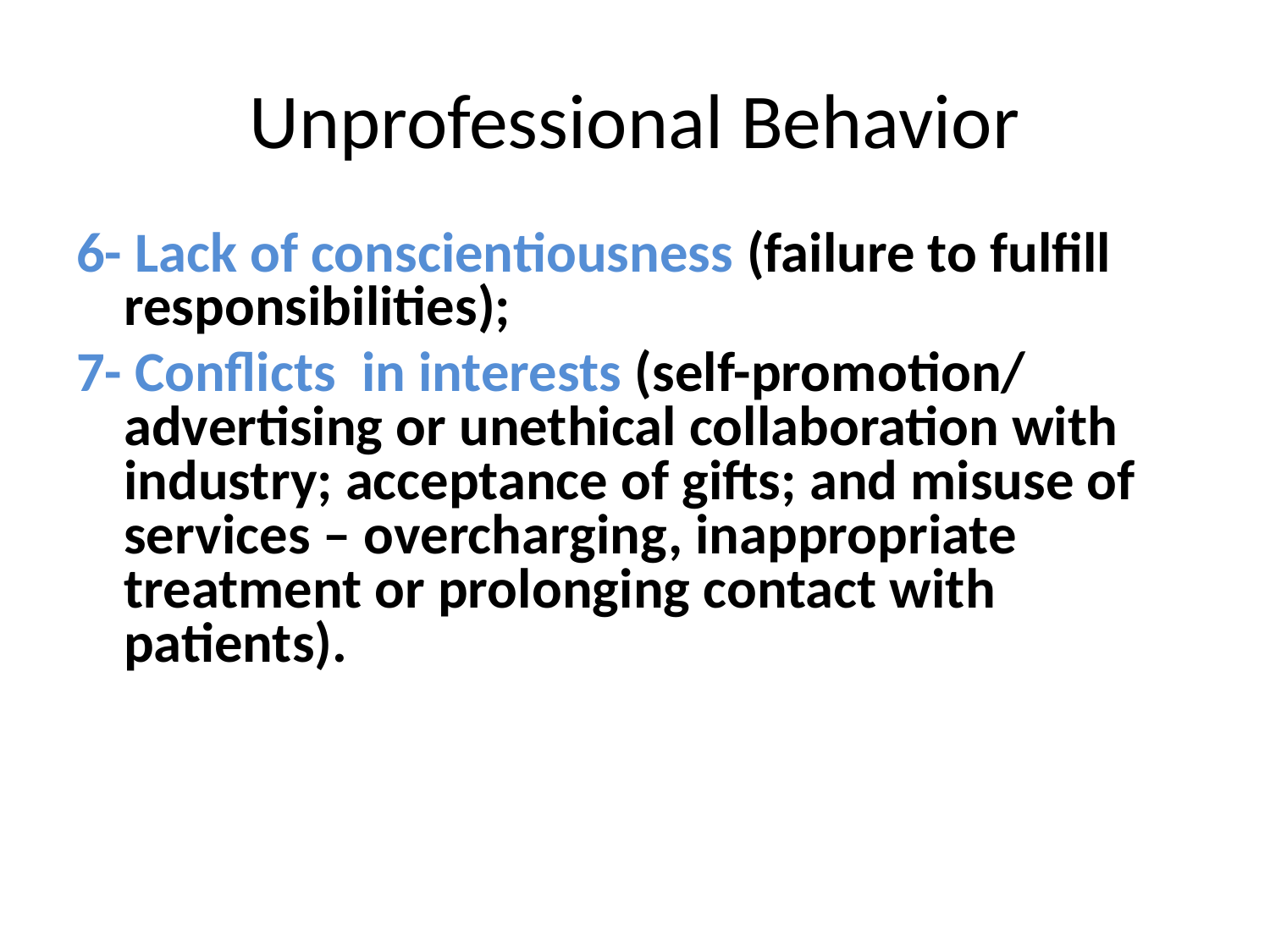

# Unprofessional Behavior
6- Lack of conscientiousness (failure to fulfill responsibilities);
7- Conflicts  in interests (self-promotion/ advertising or unethical collaboration with industry; acceptance of gifts; and misuse of services – overcharging, inappropriate treatment or prolonging contact with patients).